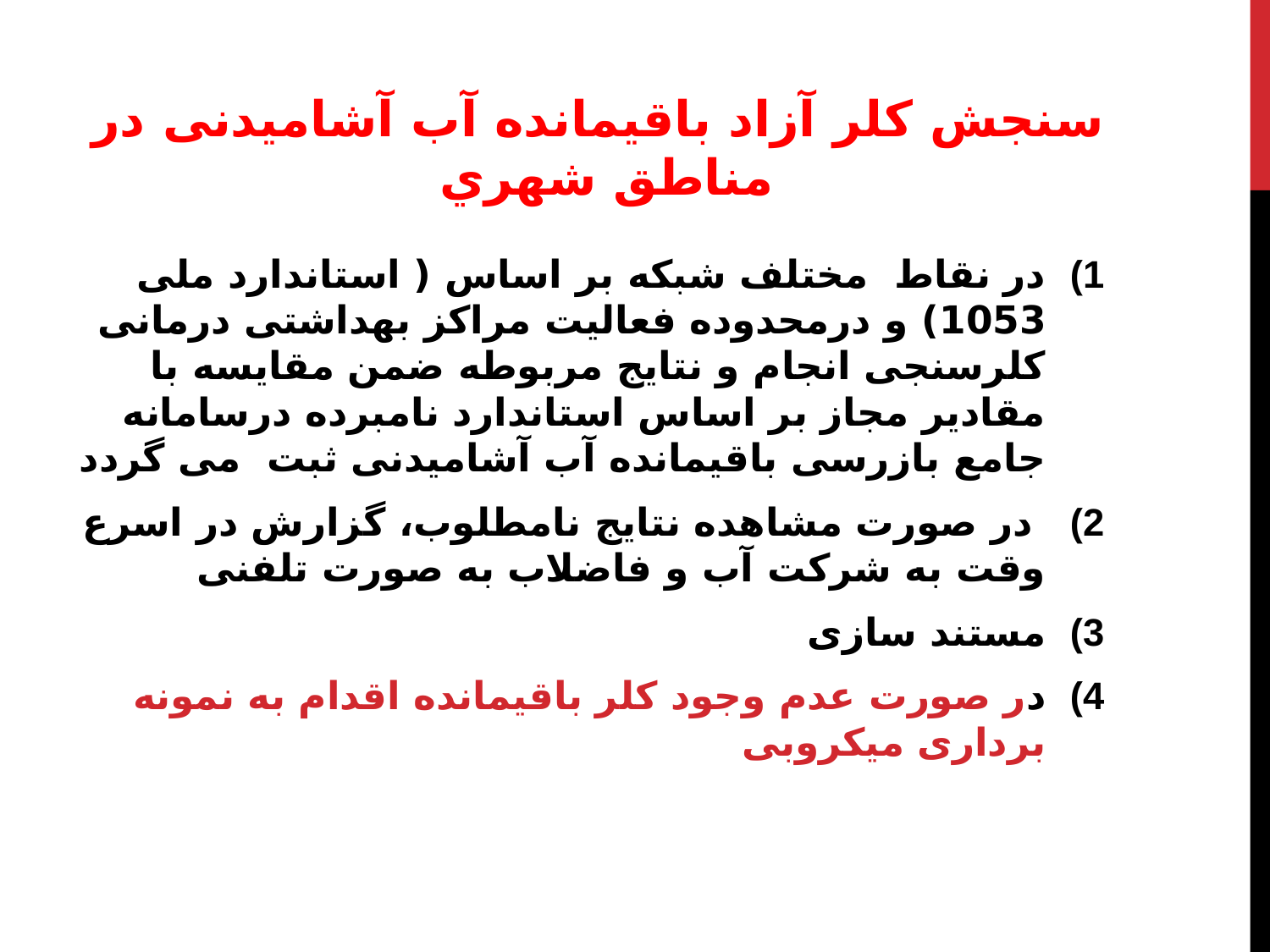

# سنجش کلر آزاد باقیمانده آب آشامیدنی در مناطق شهري
در نقاط  مختلف شبکه بر اساس ( استاندارد ملی 1053) و درمحدوده فعالیت مراکز بهداشتی درمانی کلرسنجی انجام و نتایج مربوطه ضمن مقایسه با مقادیر مجاز بر اساس استاندارد نامبرده درسامانه جامع بازرسی باقیمانده آب آشامیدنی ثبت  می گردد
 در صورت مشاهده نتایج نامطلوب، گزارش در اسرع وقت به شرکت آب و فاضلاب به صورت تلفنی
مستند سازی
در صورت عدم وجود کلر باقیمانده اقدام به نمونه برداری میکروبی